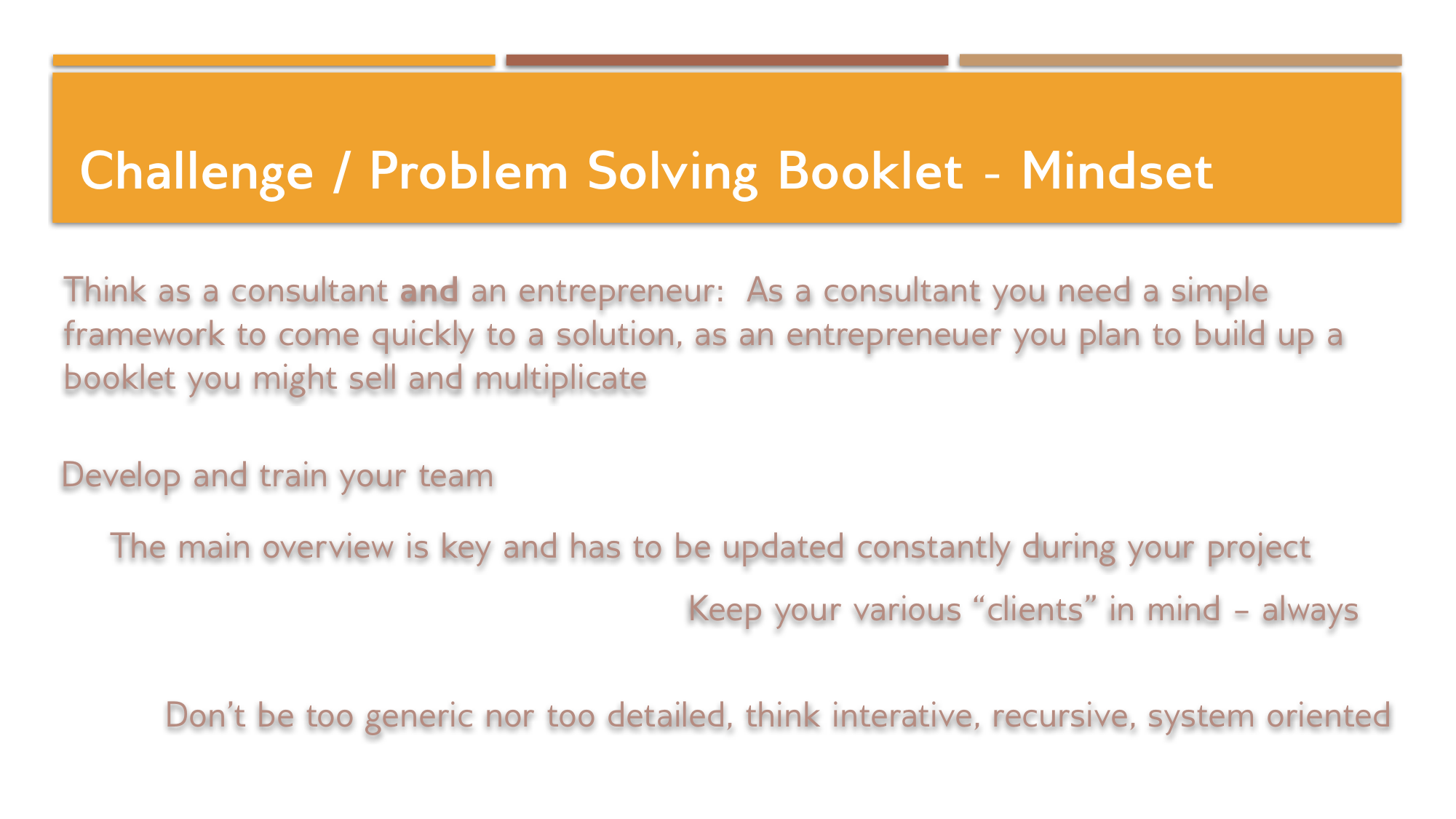

# Challenge / Problem Solving Booklet - Mindset
Think as a consultant and an entrepreneur:  As a consultant you need a simple framework to come quickly to a solution, as an entrepreneuer you plan to build up a booklet you might sell and multiplicate

Develop and train your team

The main overview is key and has to be updated constantly during your project
Keep your various “clients” in mind – always
Don’t be too generic nor too detailed, think interative, recursive, system oriented